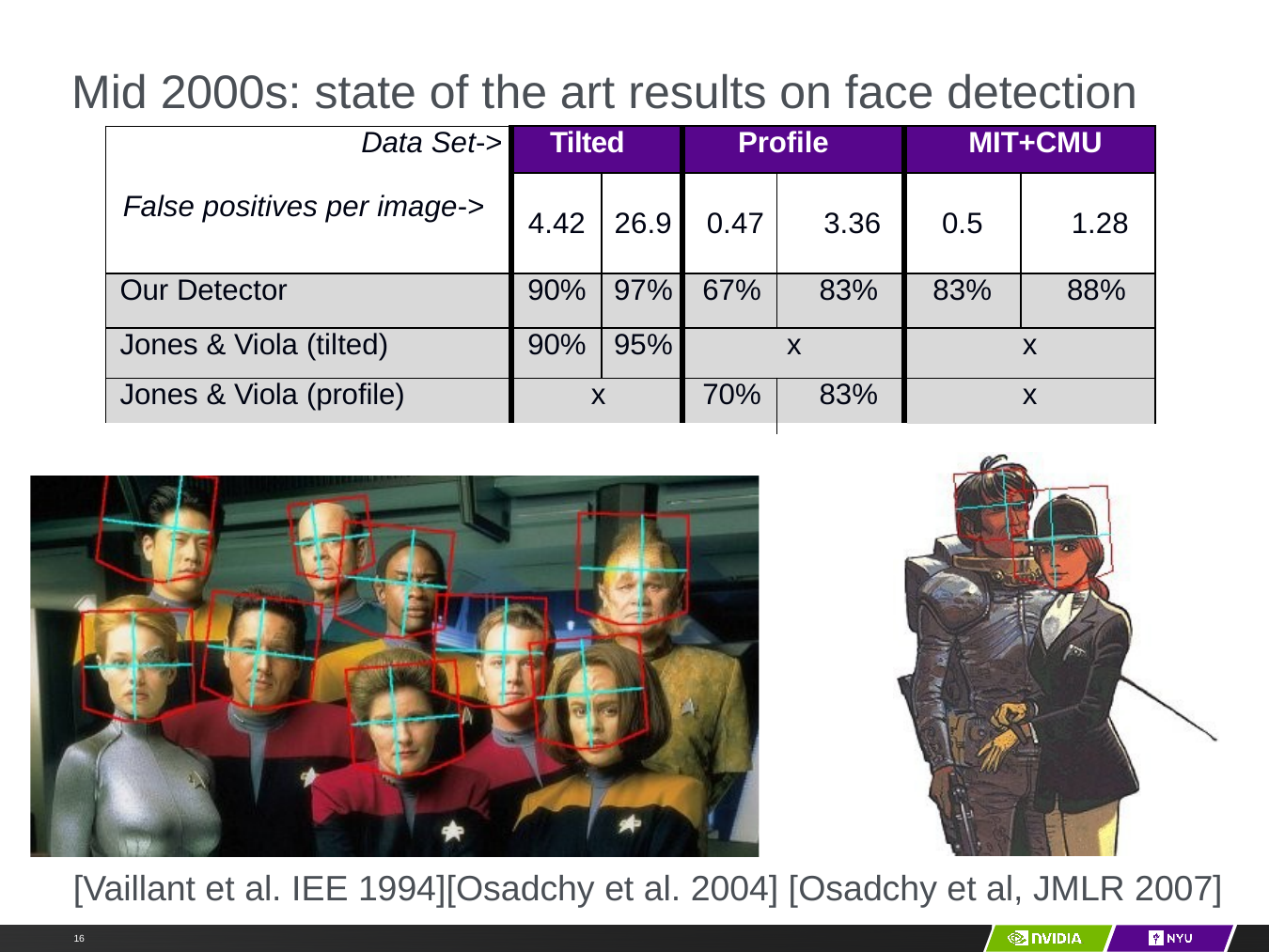

# Mid 2000s: state of the art results on face detection
Y LeCun
|  | Data Set-> False positives per image-> | Tilted |  | Profile |  | MIT+CMU |  |
| --- | --- | --- | --- | --- | --- | --- | --- |
|  |  | 4.42 | 26.9 | 0.47 | 3.36 | 0.5 | 1.28 |
|  | Our Detector | 90% | 97% | 67% | 83% | 83% | 88% |
|  | Jones & Viola (tilted) | 90% | 95% | x |  | x |  |
|  | Jones & Viola (profile) | x |  | 70% | 83% | x |  |

Rowley et al	89%	96%

Schneiderman & Kanade	86%	93%

x

x

[Vaillant et al. IEE 1994][Osadchy et al. 2004] [Osadchy et al, JMLR 2007]